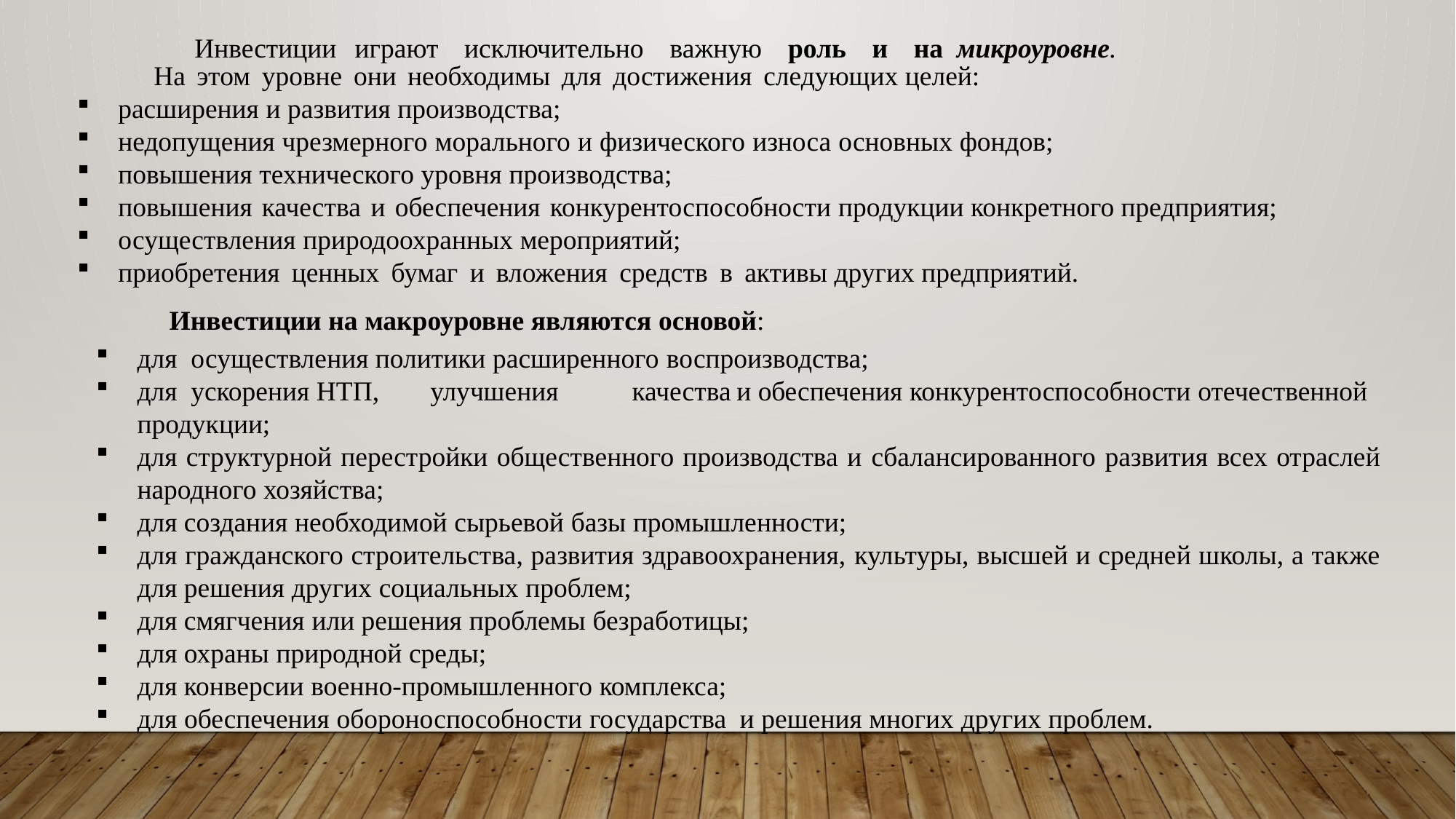

Инвестиции играют   исключительно   важную   роль   и   на  микроуровне.
На этом уровне они необходимы для достижения следующих целей:
расширения и развития производства;
недопущения чрезмерного морального и физического износа основных фондов;
повышения технического уровня производства;
повышения качества и обеспечения конкурентоспособности продукции конкретного предприятия;
осуществления природоохранных мероприятий;
приобретения ценных бумаг и вложения средств в активы других предприятий.
Инвестиции на макроуровне являются основой:
для	осуществления политики расширенного воспроизводства;
для	ускорения НТП,	улучшения	качества	и обеспечения конкурентоспособности отечественной продукции;
для структурной перестройки общественного производства и сбалансированного развития всех отраслей народного хозяйства;
для создания необходимой сырьевой базы промышленности;
для гражданского строительства, развития здравоохранения, культуры, высшей и средней школы, а также для решения других социальных проблем;
для смягчения или решения проблемы безработицы;
для охраны природной среды;
для конверсии военно-промышленного комплекса;
для обеспечения обороноспособности государства и решения многих других проблем.